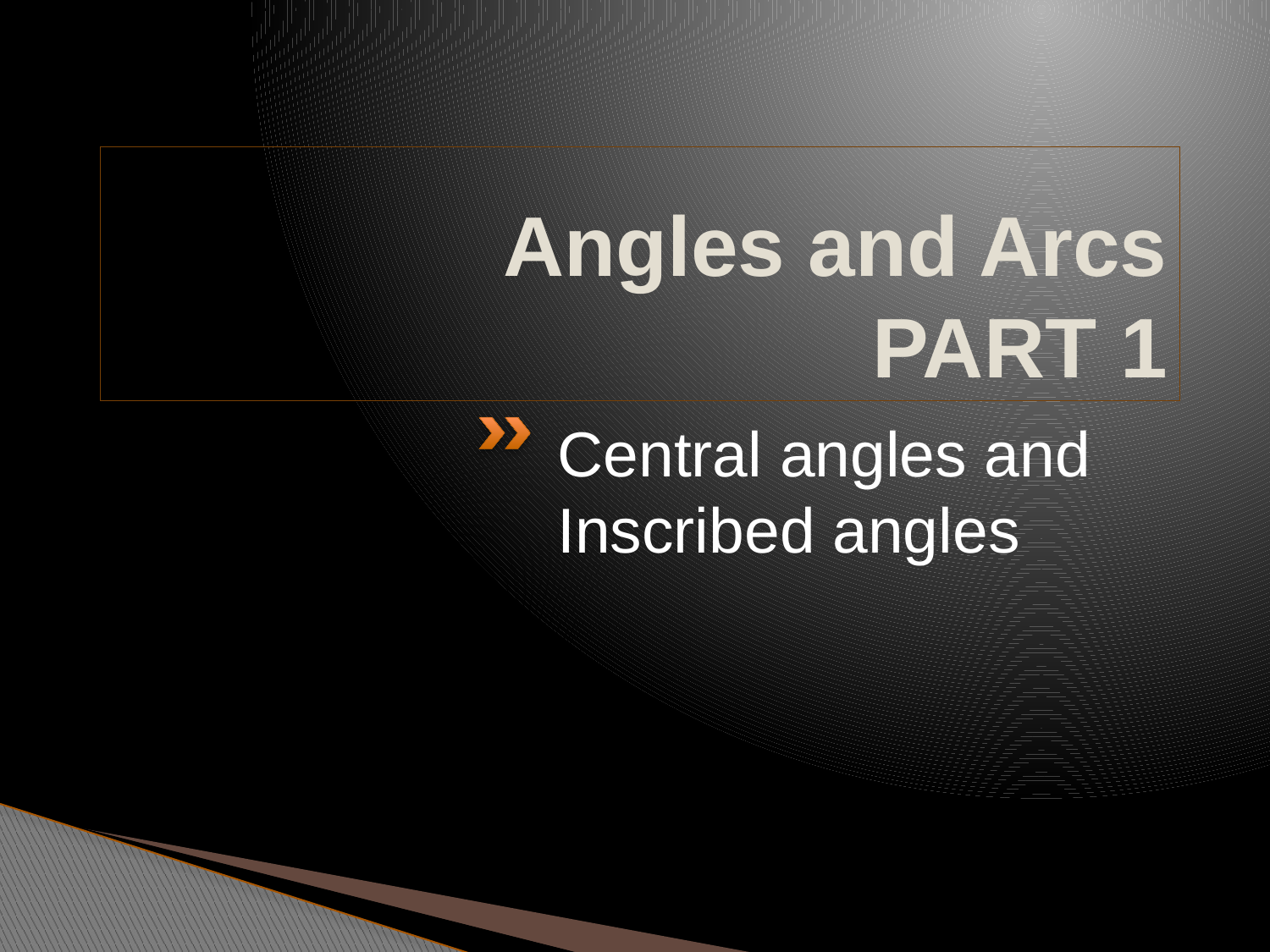

# Angles and Arcs PART 1
Central angles and Inscribed angles